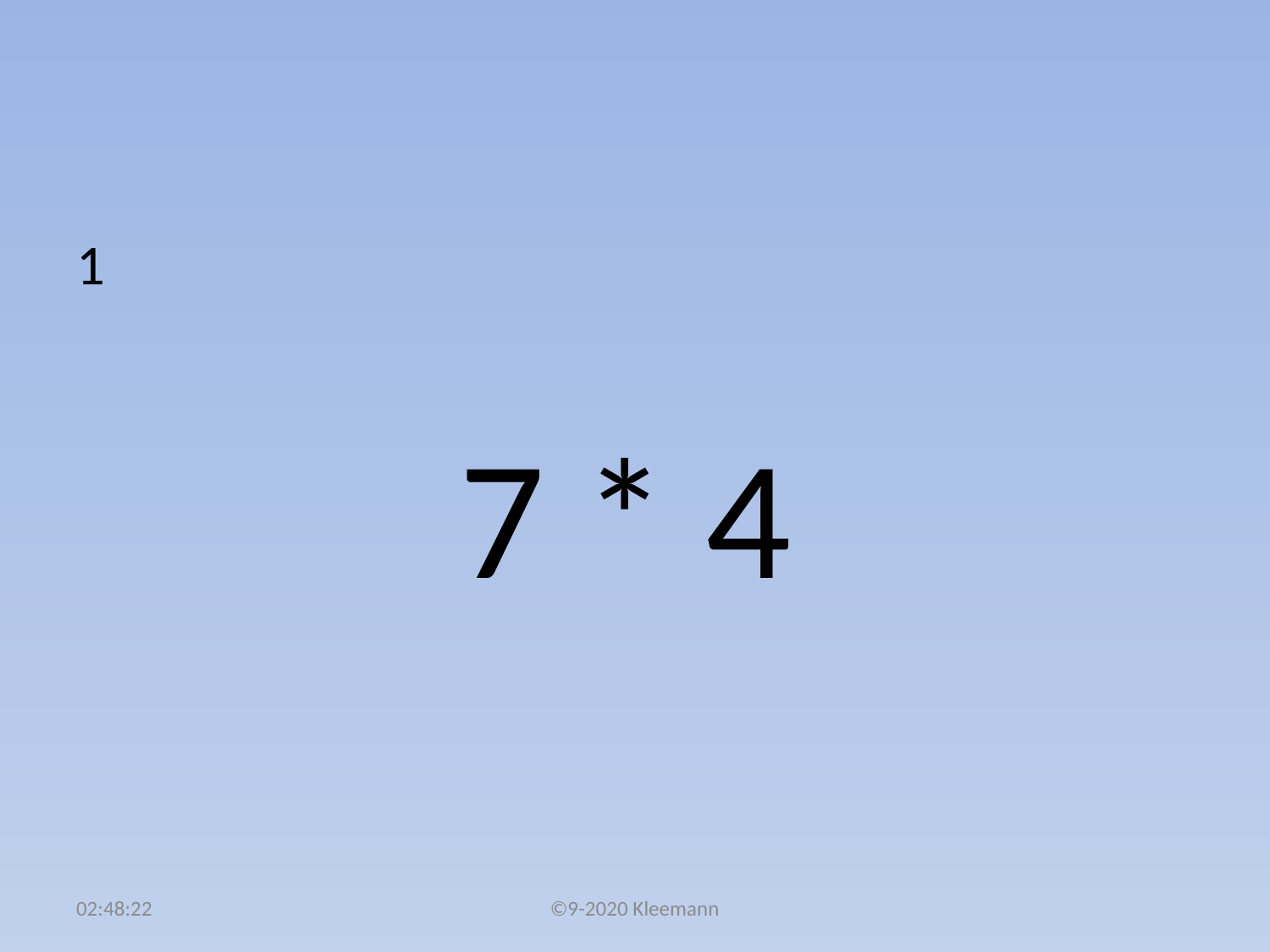

#
1

          7 * 4
02:48:22
©9-2020 Kleemann